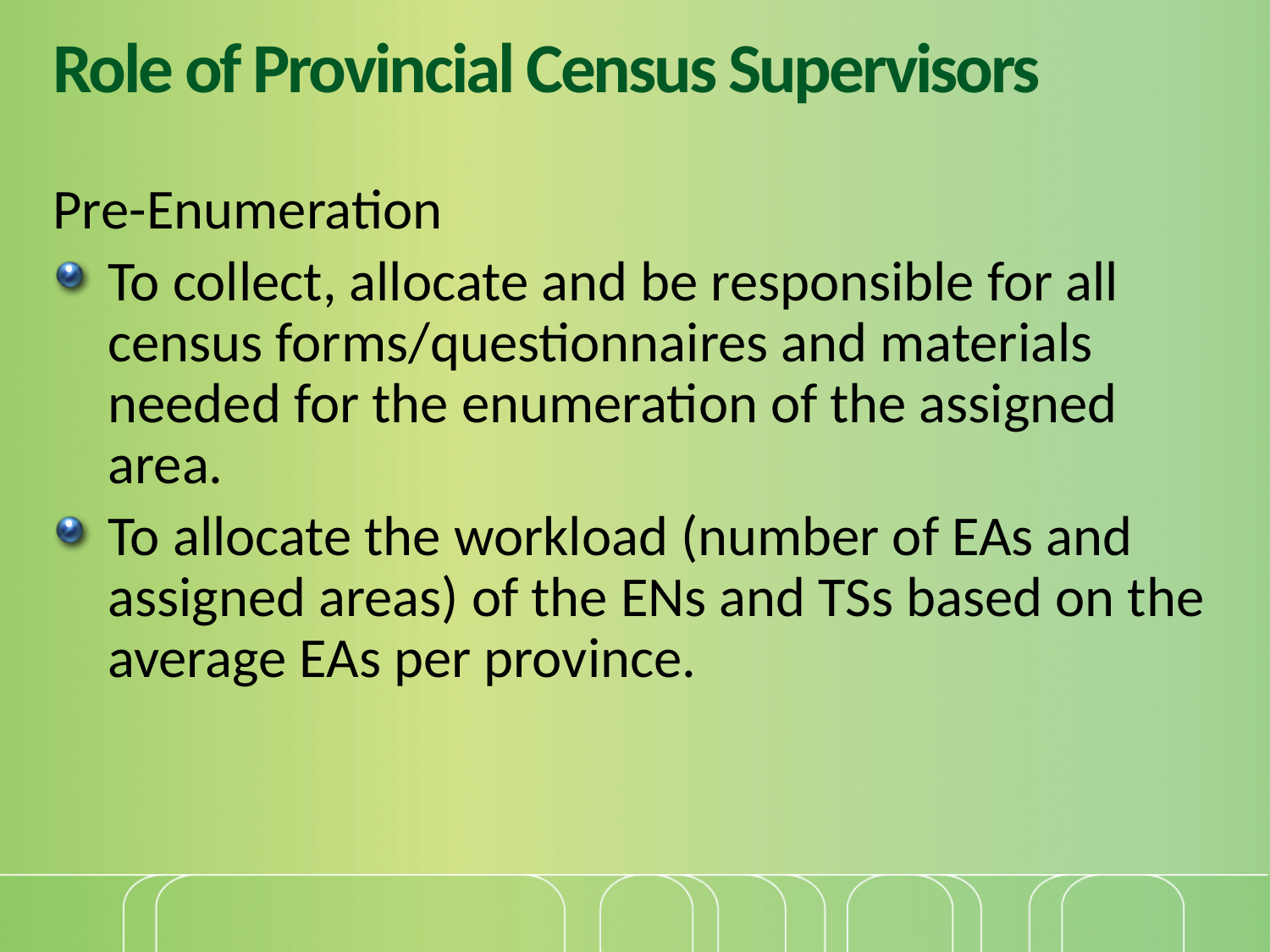

# Role of Provincial Census Supervisors
Pre-Enumeration
To collect, allocate and be responsible for all census forms/questionnaires and materials needed for the enumeration of the assigned area.
To allocate the workload (number of EAs and assigned areas) of the ENs and TSs based on the average EAs per province.